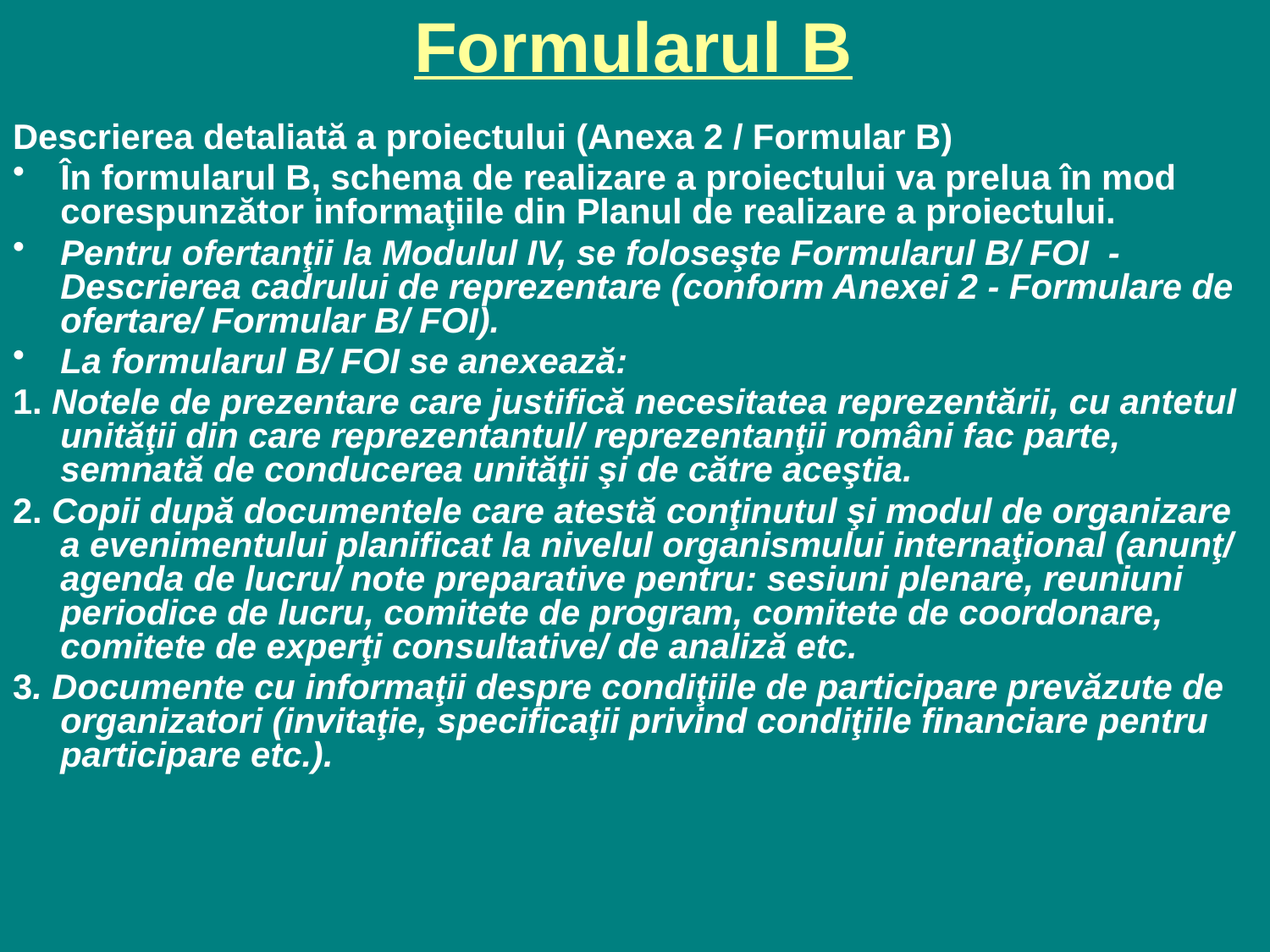

# Formularul B
Descrierea detaliată a proiectului (Anexa 2 / Formular B)
În formularul B, schema de realizare a proiectului va prelua în mod corespunzător informaţiile din Planul de realizare a proiectului.
Pentru ofertanţii la Modulul IV, se foloseşte Formularul B/ FOI  - Descrierea cadrului de reprezentare (conform Anexei 2 - Formulare de ofertare/ Formular B/ FOI).
La formularul B/ FOI se anexează:
1. Notele de prezentare care justifică necesitatea reprezentării, cu antetul unităţii din care reprezentantul/ reprezentanţii români fac parte, semnată de conducerea unităţii şi de către aceştia.
2. Copii după documentele care atestă conţinutul şi modul de organizare a evenimentului planificat la nivelul organismului internaţional (anunţ/ agenda de lucru/ note preparative pentru: sesiuni plenare, reuniuni periodice de lucru, comitete de program, comitete de coordonare, comitete de experţi consultative/ de analiză etc.
3. Documente cu informaţii despre condiţiile de participare prevăzute de organizatori (invitaţie, specificaţii privind condiţiile financiare pentru participare etc.).